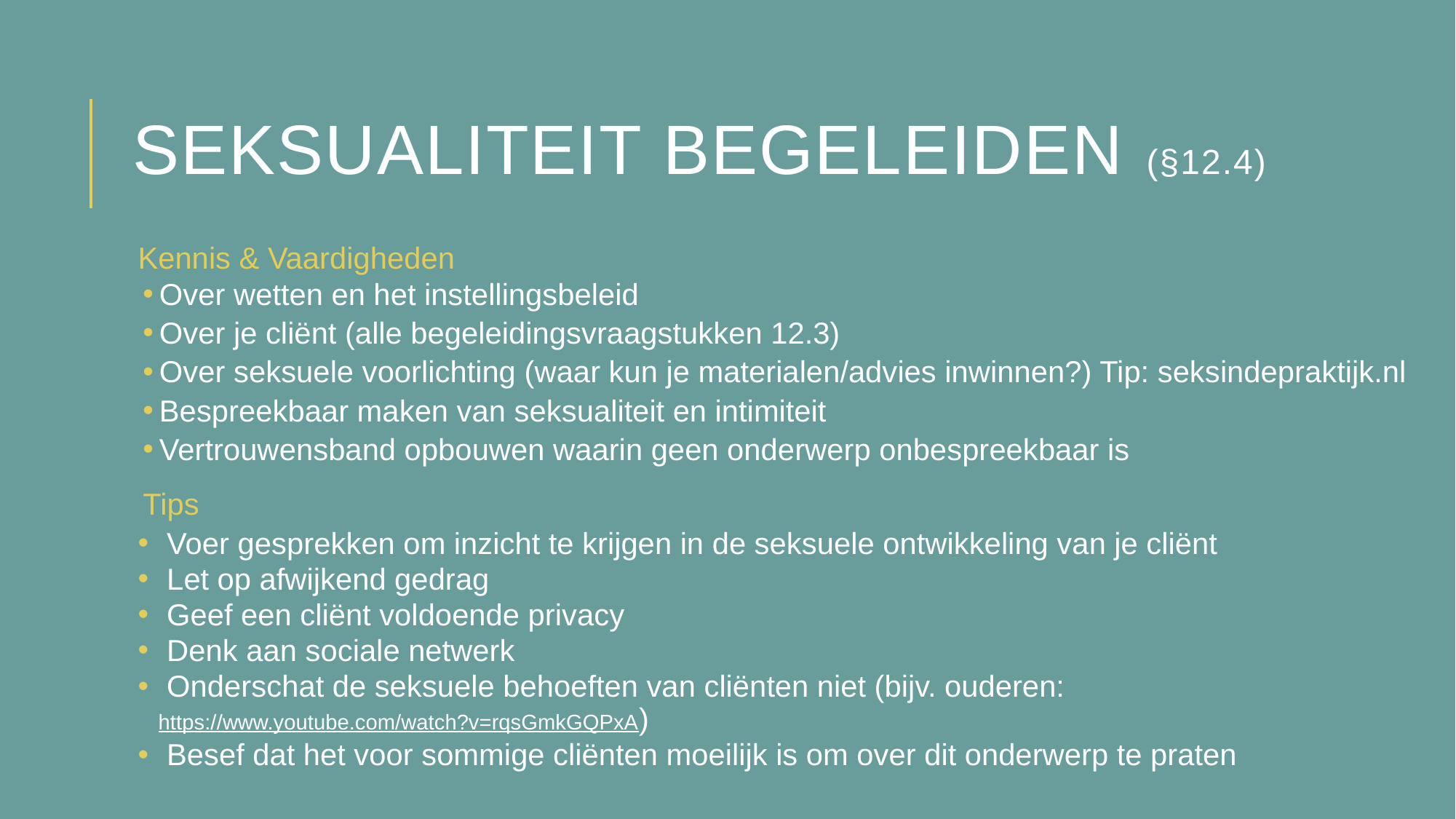

# Seksualiteit begeleiden (§12.4)
Kennis & Vaardigheden
Over wetten en het instellingsbeleid
Over je cliënt (alle begeleidingsvraagstukken 12.3)
Over seksuele voorlichting (waar kun je materialen/advies inwinnen?) Tip: seksindepraktijk.nl
Bespreekbaar maken van seksualiteit en intimiteit
Vertrouwensband opbouwen waarin geen onderwerp onbespreekbaar is

Tips
 Voer gesprekken om inzicht te krijgen in de seksuele ontwikkeling van je cliënt
 Let op afwijkend gedrag
 Geef een cliënt voldoende privacy
 Denk aan sociale netwerk
 Onderschat de seksuele behoeften van cliënten niet (bijv. ouderen: https://www.youtube.com/watch?v=rqsGmkGQPxA)
 Besef dat het voor sommige cliënten moeilijk is om over dit onderwerp te praten